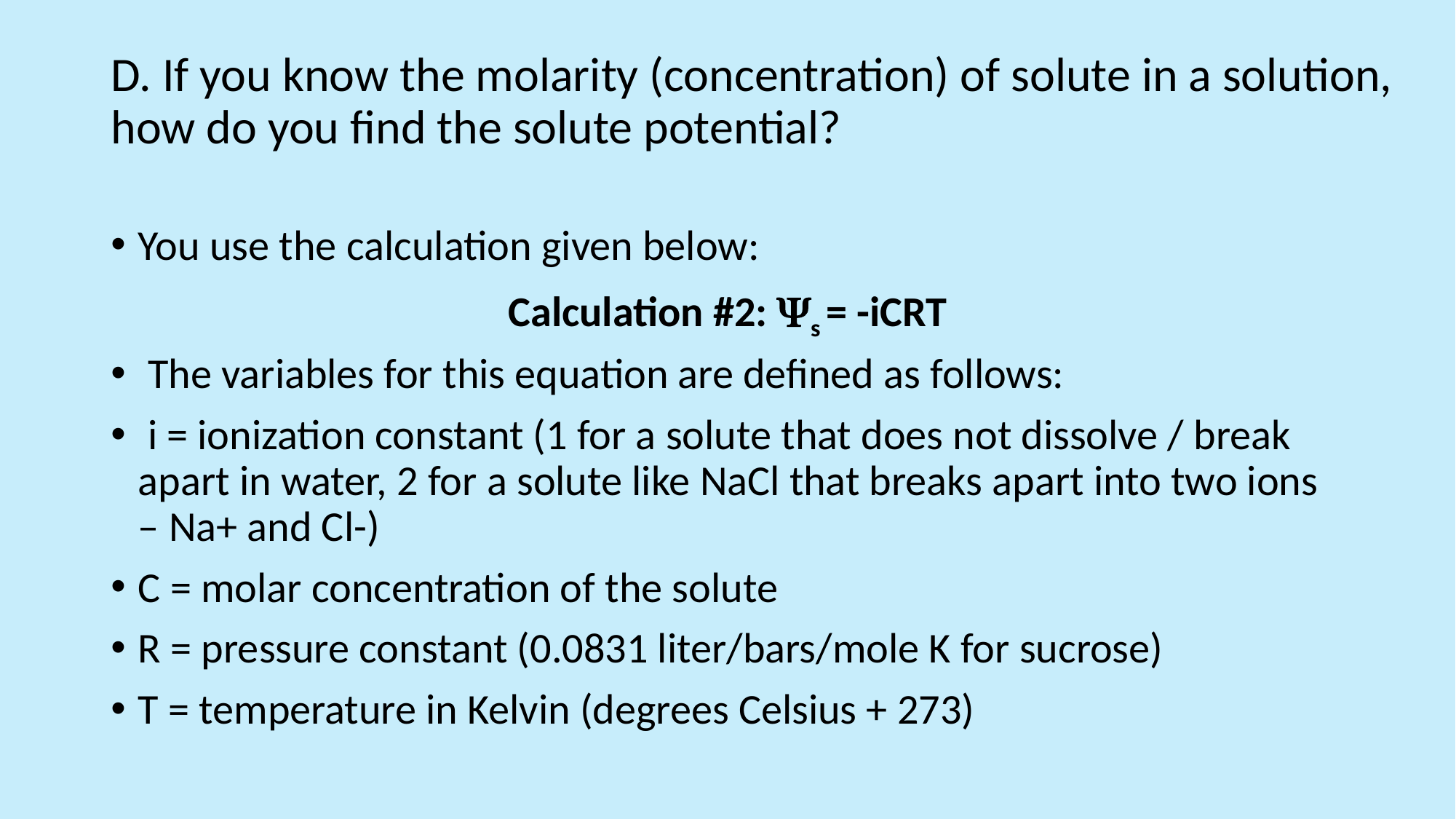

# D. If you know the molarity (concentration) of solute in a solution, how do you find the solute potential?
You use the calculation given below:
Calculation #2: Ψs = -iCRT
 The variables for this equation are defined as follows:
 i = ionization constant (1 for a solute that does not dissolve / break apart in water, 2 for a solute like NaCl that breaks apart into two ions – Na+ and Cl-)
C = molar concentration of the solute
R = pressure constant (0.0831 liter/bars/mole K for sucrose)
T = temperature in Kelvin (degrees Celsius + 273)